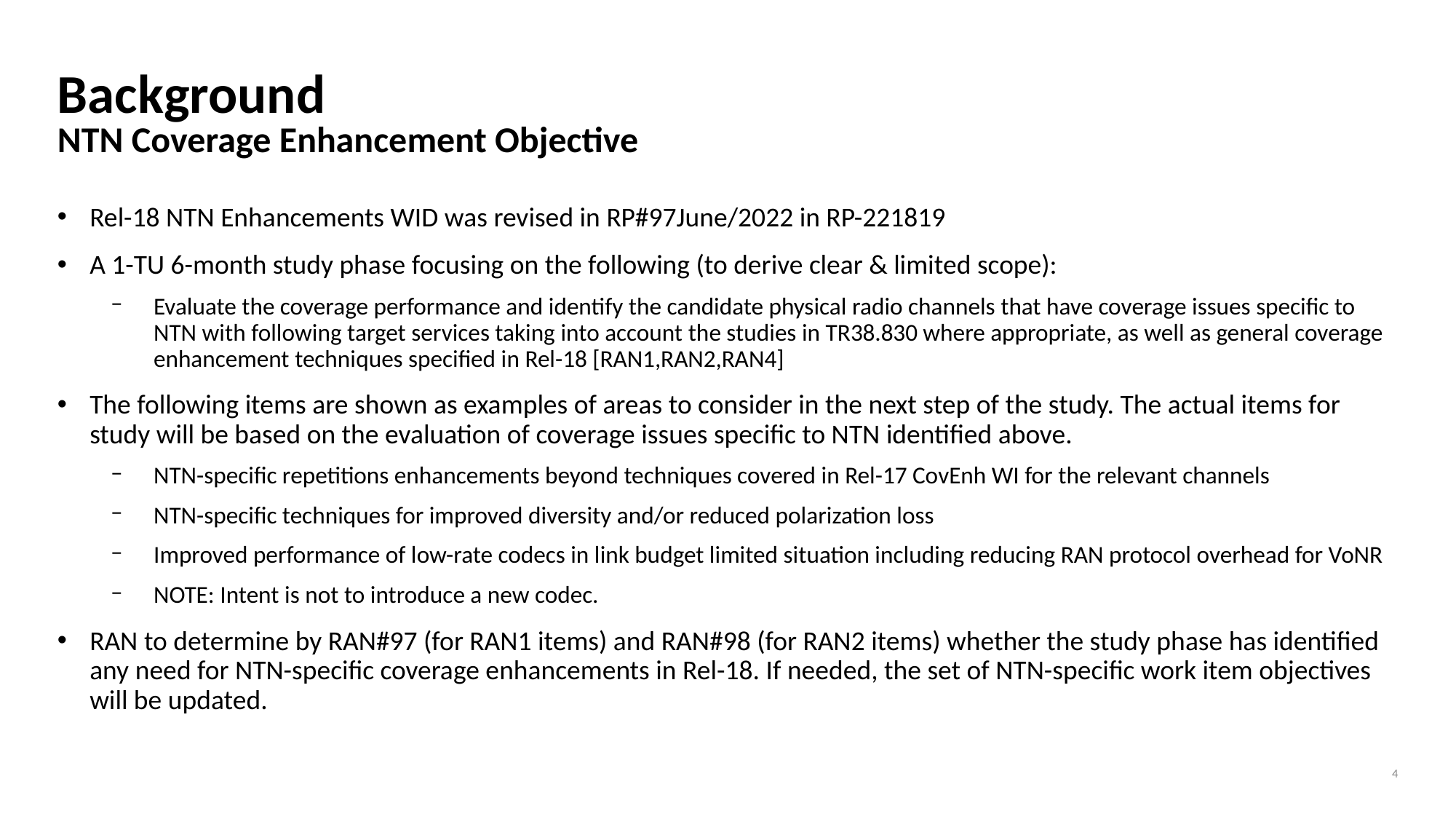

# Background NTN Coverage Enhancement Objective
Rel-18 NTN Enhancements WID was revised in RP#97June/2022 in RP-221819
A 1-TU 6-month study phase focusing on the following (to derive clear & limited scope):
Evaluate the coverage performance and identify the candidate physical radio channels that have coverage issues specific to NTN with following target services taking into account the studies in TR38.830 where appropriate, as well as general coverage enhancement techniques specified in Rel-18 [RAN1,RAN2,RAN4]
The following items are shown as examples of areas to consider in the next step of the study. The actual items for study will be based on the evaluation of coverage issues specific to NTN identified above.
NTN-specific repetitions enhancements beyond techniques covered in Rel-17 CovEnh WI for the relevant channels
NTN-specific techniques for improved diversity and/or reduced polarization loss
Improved performance of low-rate codecs in link budget limited situation including reducing RAN protocol overhead for VoNR
NOTE: Intent is not to introduce a new codec.
RAN to determine by RAN#97 (for RAN1 items) and RAN#98 (for RAN2 items) whether the study phase has identified any need for NTN-specific coverage enhancements in Rel-18. If needed, the set of NTN-specific work item objectives will be updated.

4